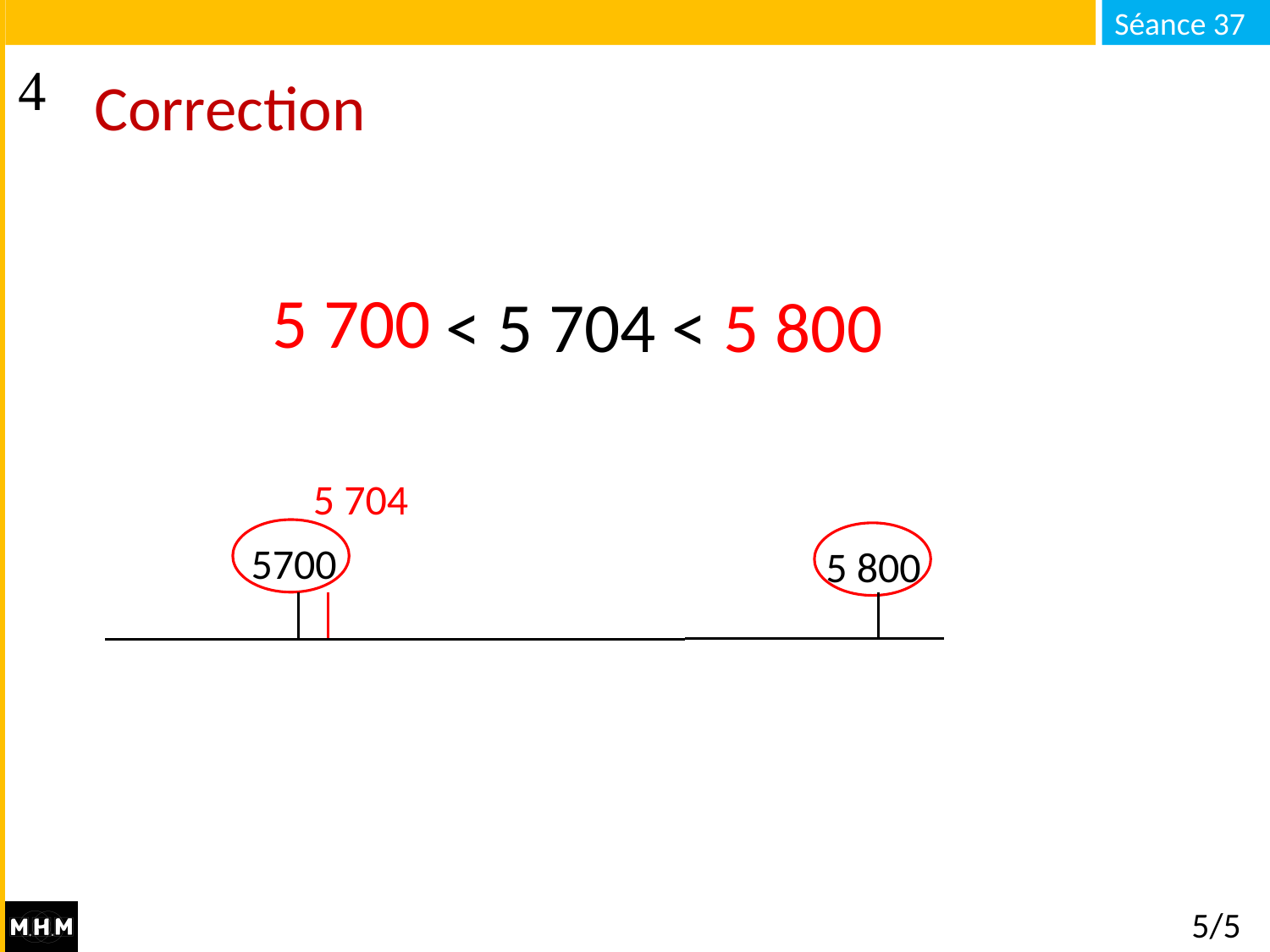

# Correction
5 700
… < 5 704 < …
5 800
5 704

5700
5 800
5/5